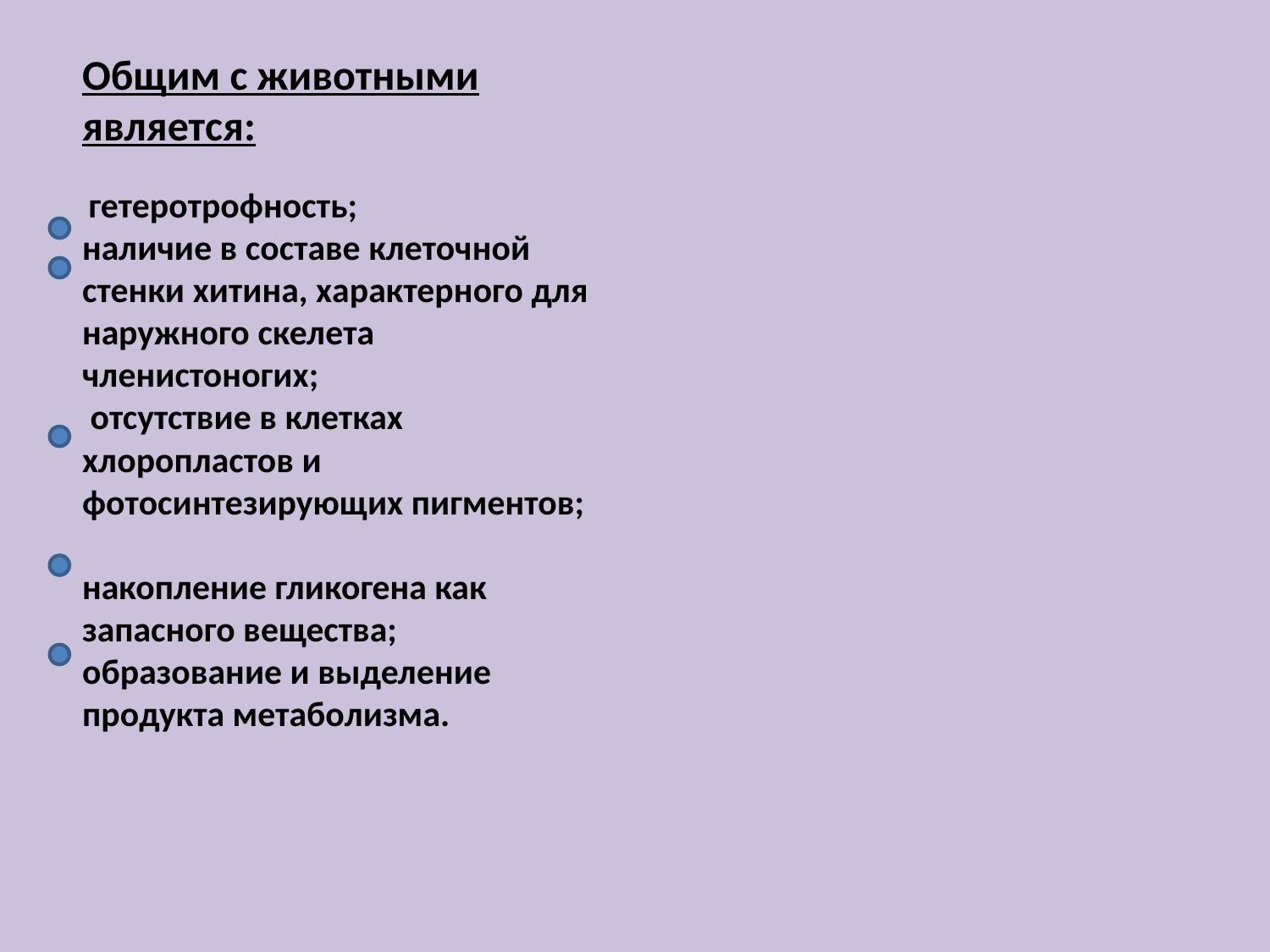

# Общим с животными является: гетеротрофность; наличие в составе клеточной стенки хитина, характерного для наружного скелета членистоногих; отсутствие в клетках хлоропластов и фотосинтезирующих пигментов; накопление гликогена как запасного вещества; образование и выделение продукта метаболизма.